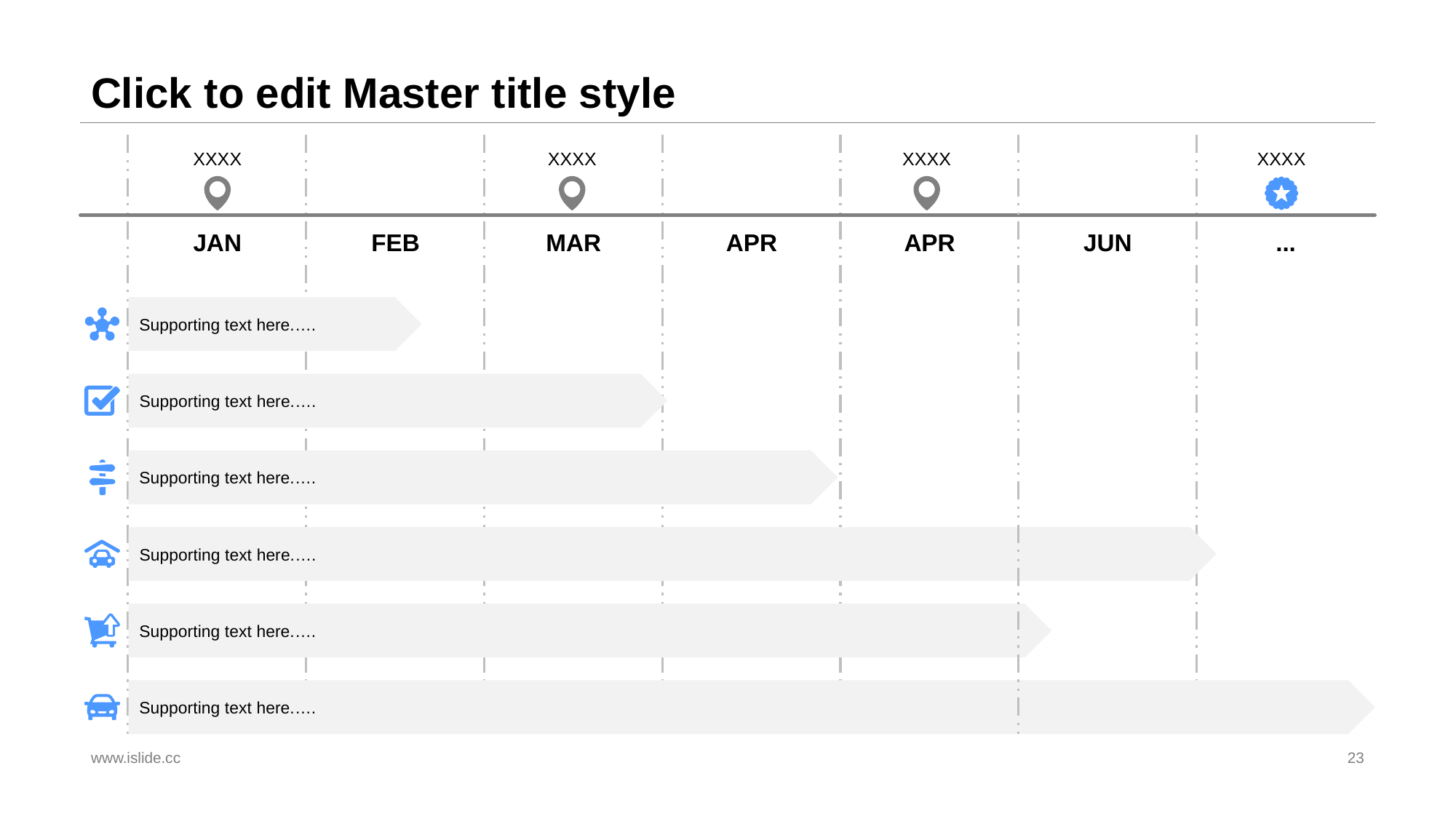

# Click to edit Master title style
XXXX
XXXX
XXXX
XXXX

JAN
FEB
MAR
APR
APR
JUN
...
Supporting text here.….

Supporting text here.….

Supporting text here.….

Supporting text here.….

Supporting text here.….

Supporting text here.….

www.islide.cc
23